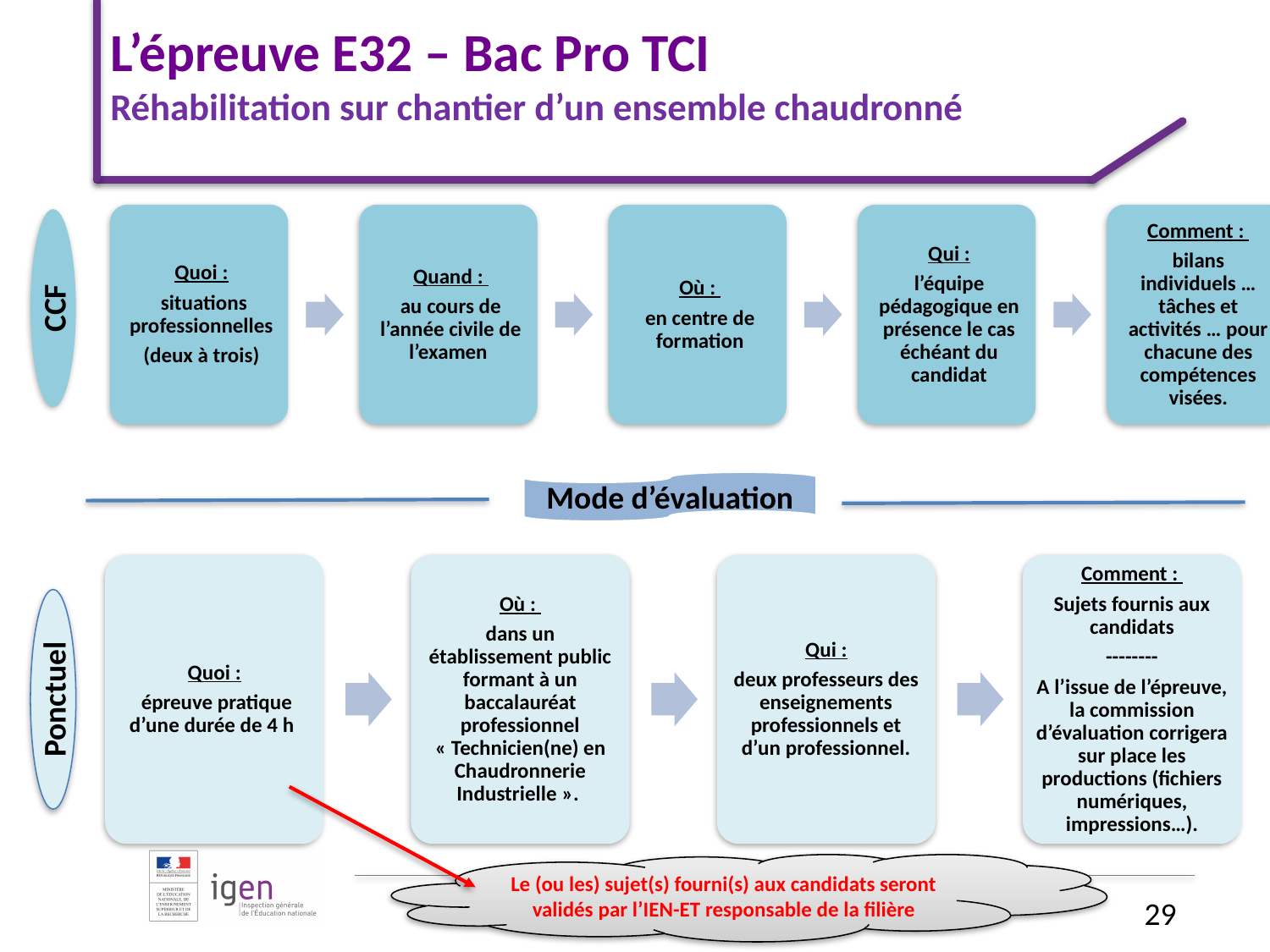

# L’épreuve E32 – Bac Pro TCI Réhabilitation sur chantier d’un ensemble chaudronné
Quoi :
 situations professionnelles
(deux à trois)

Quand :
au cours de l’année civile de l’examen

Où :
en centre de formation

Qui :
l’équipe pédagogique en présence le cas échéant du candidat

Comment :
bilans individuels … tâches et activités … pour chacune des compétences visées.
CCF
Mode d’évaluation
Ponctuel
Quoi :
 épreuve pratique d’une durée de 4 h

Où :
dans un établissement public formant à un baccalauréat professionnel « Technicien(ne) en Chaudronnerie Industrielle ».

Qui :
deux professeurs des enseignements professionnels et d’un professionnel.

Comment :
Sujets fournis aux candidats
--------
A l’issue de l’épreuve, la commission d’évaluation corrigera sur place les productions (fichiers numériques, impressions…).
Le (ou les) sujet(s) fourni(s) aux candidats seront validés par l’IEN-ET responsable de la filière
29